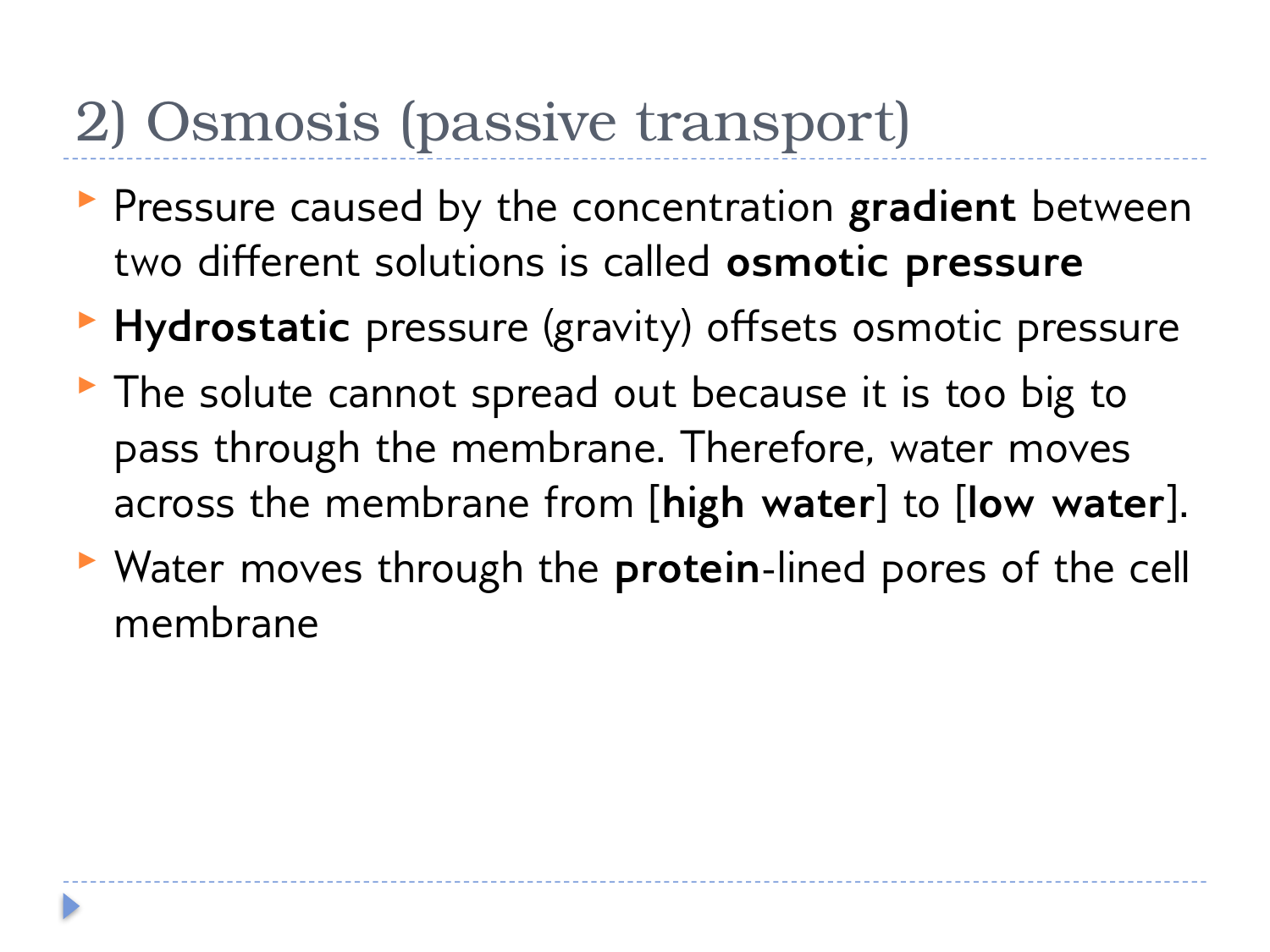

# 2) Osmosis (passive transport)
Pressure caused by the concentration gradient between two different solutions is called osmotic pressure
Hydrostatic pressure (gravity) offsets osmotic pressure
The solute cannot spread out because it is too big to pass through the membrane. Therefore, water moves across the membrane from [high water] to [low water].
Water moves through the protein-lined pores of the cell membrane